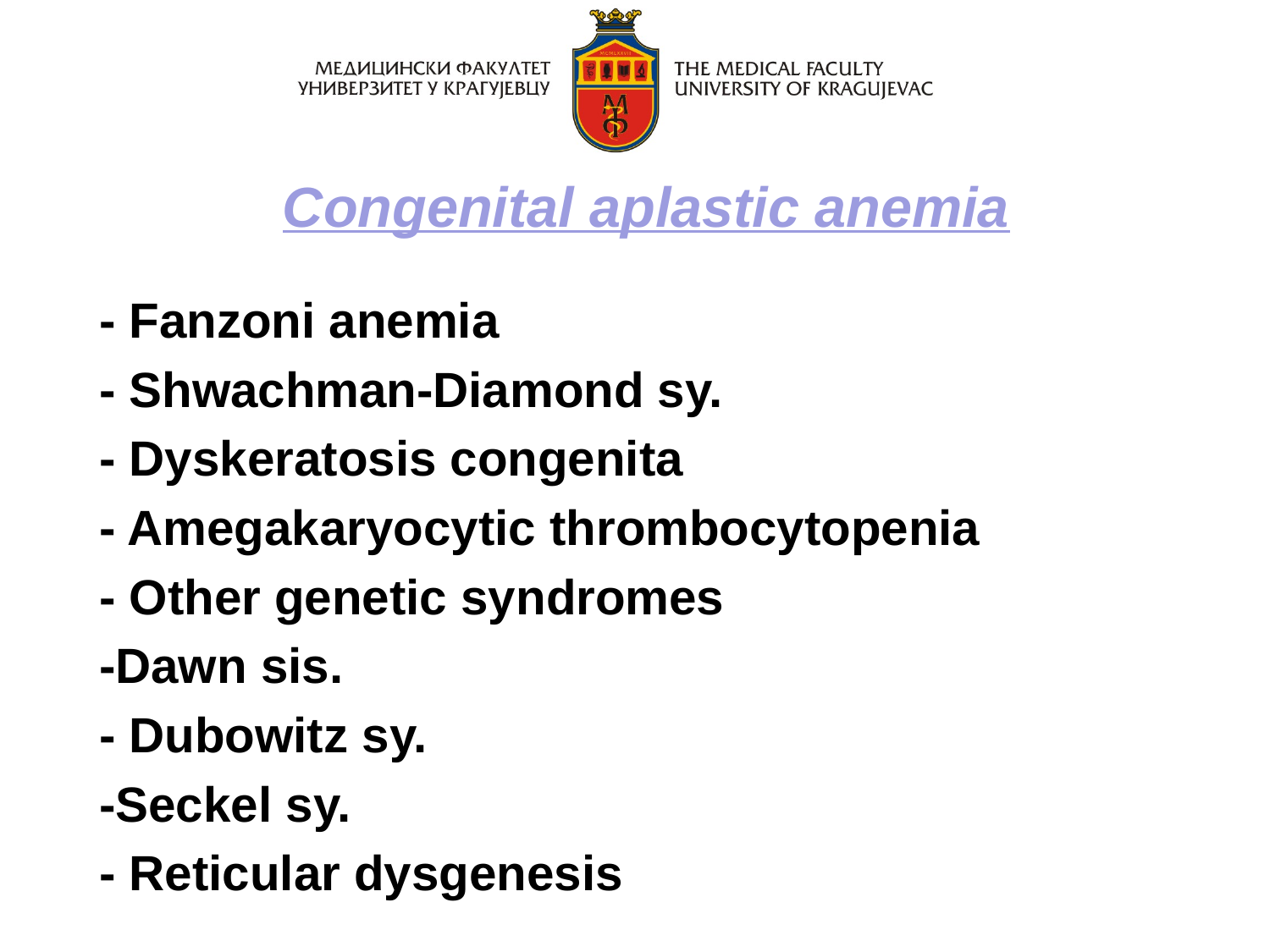

# Congenital aplastic anemia
- Fanzoni anemia
- Shwachman-Diamond sy.
- Dyskeratosis congenita
- Amegakaryocytic thrombocytopenia
- Other genetic syndromes
-Dawn sis.
- Dubowitz sy.
-Seckel sy.
- Reticular dysgenesis